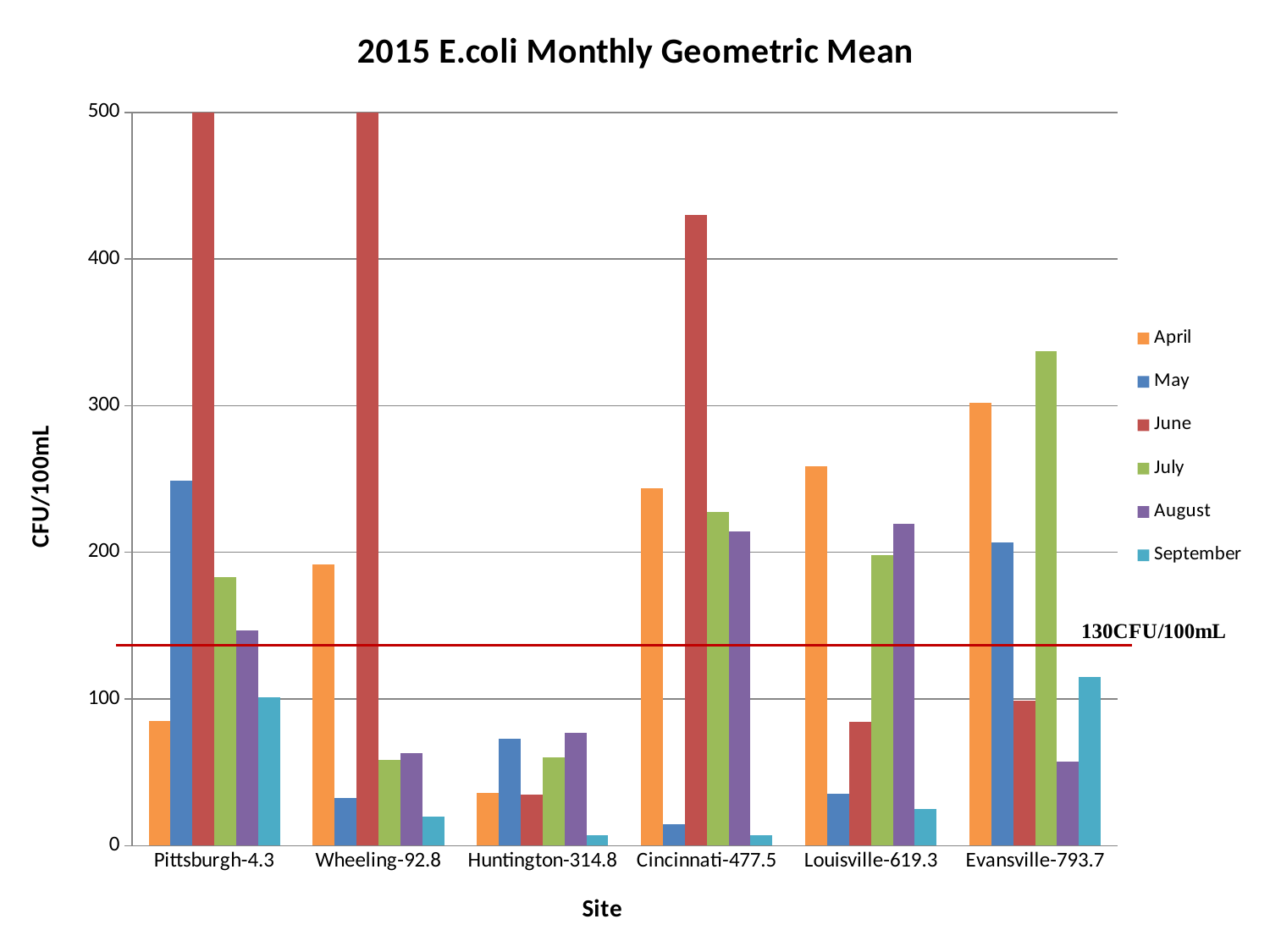

### Chart: 2015 E.coli Monthly Geometric Mean

| Category | April | May | June | July | August | September |
|---|---|---|---|---|---|---|
|  | 85.26400639516817 | 248.90911807688317 | 556.1149715177713 | 183.33955053867192 | 146.84938593287723 | 101.0 |
|  | 191.8527106617543 | 32.443030484029215 | 693.399705242478 | 58.274535143378095 | 62.97428552356849 | 20.0 |
|  | 36.190743471740795 | 72.97413054215882 | 35.045004115635145 | 59.93157745637712 | 76.73842684090332 | 7.0 |
|  | 243.77205196167782 | 14.34885610358515 | 429.7575394793939 | 227.36332658484258 | 214.36428424388416 | 7.0 |
|  | 258.45000925396465 | 35.70135012840856 | 84.17246510635638 | 198.23938797613042 | 219.7121086612235 | 25.0 |
|  | 302.0932508062303 | 206.79685590847163 | 98.73008617670192 | 337.12336700647825 | 57.54083154529659 | 115.0 |